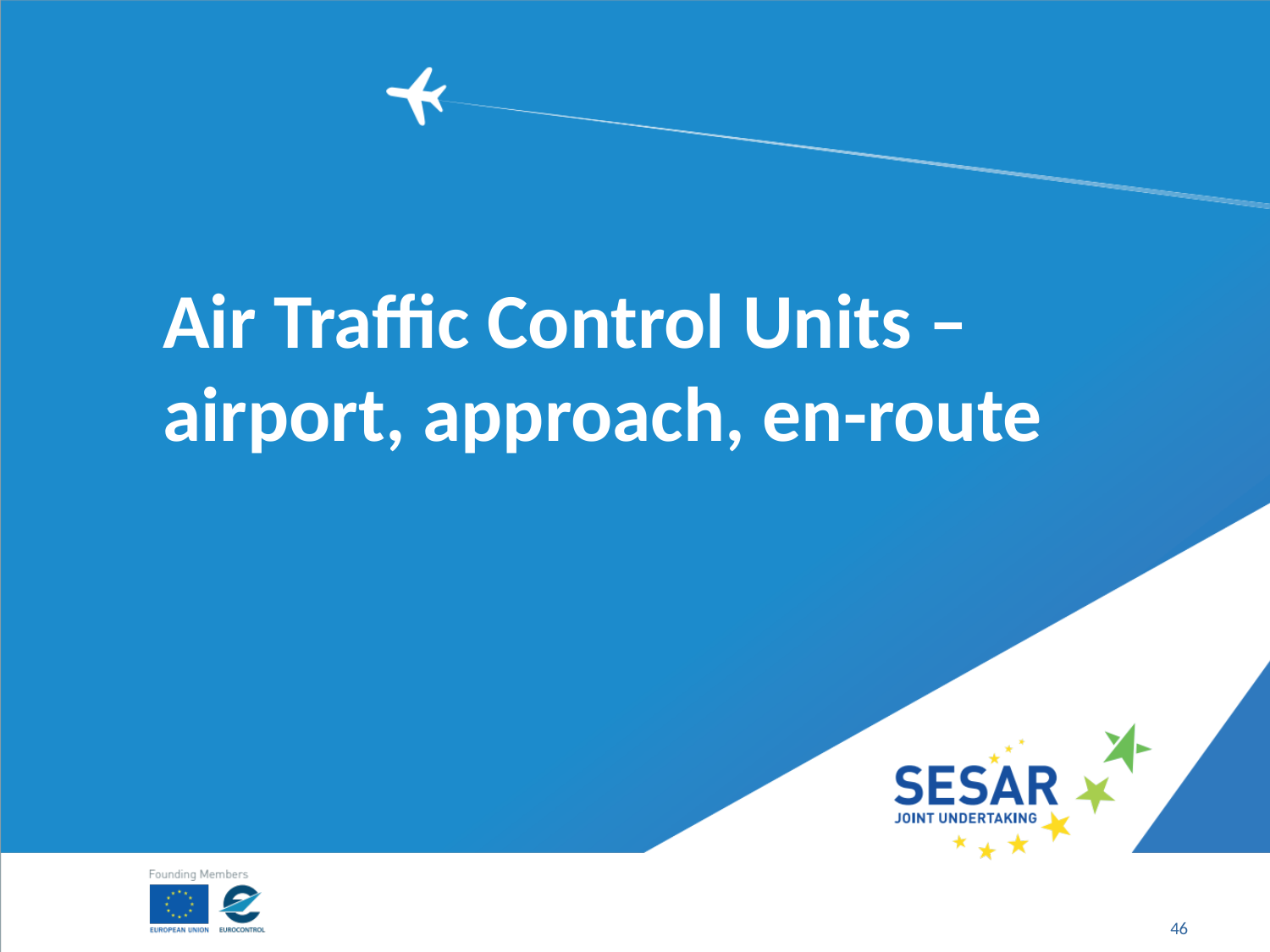

# Air Traffic Control Units – airport, approach, en-route
46